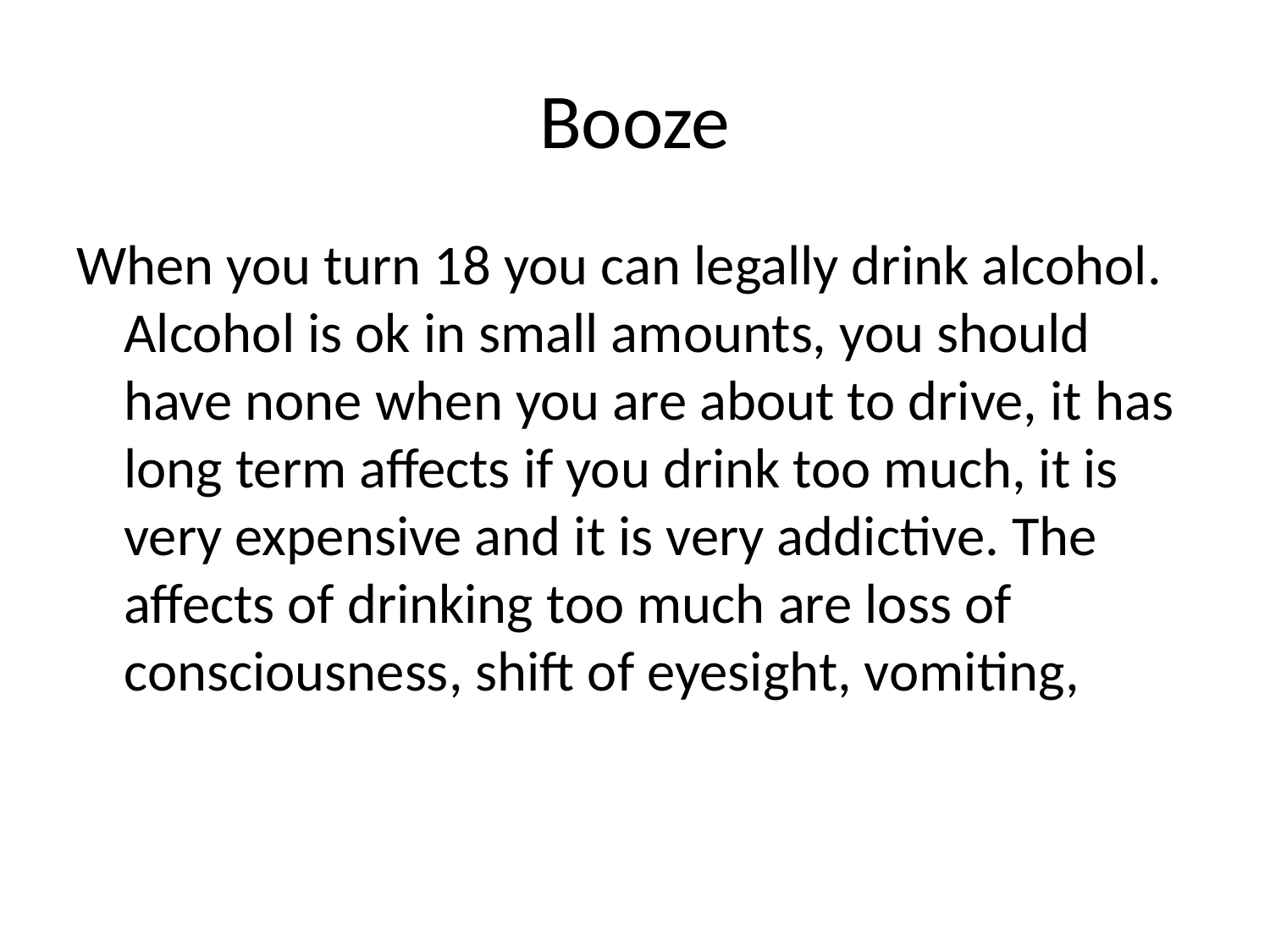

# Booze
When you turn 18 you can legally drink alcohol. Alcohol is ok in small amounts, you should have none when you are about to drive, it has long term affects if you drink too much, it is very expensive and it is very addictive. The affects of drinking too much are loss of consciousness, shift of eyesight, vomiting,